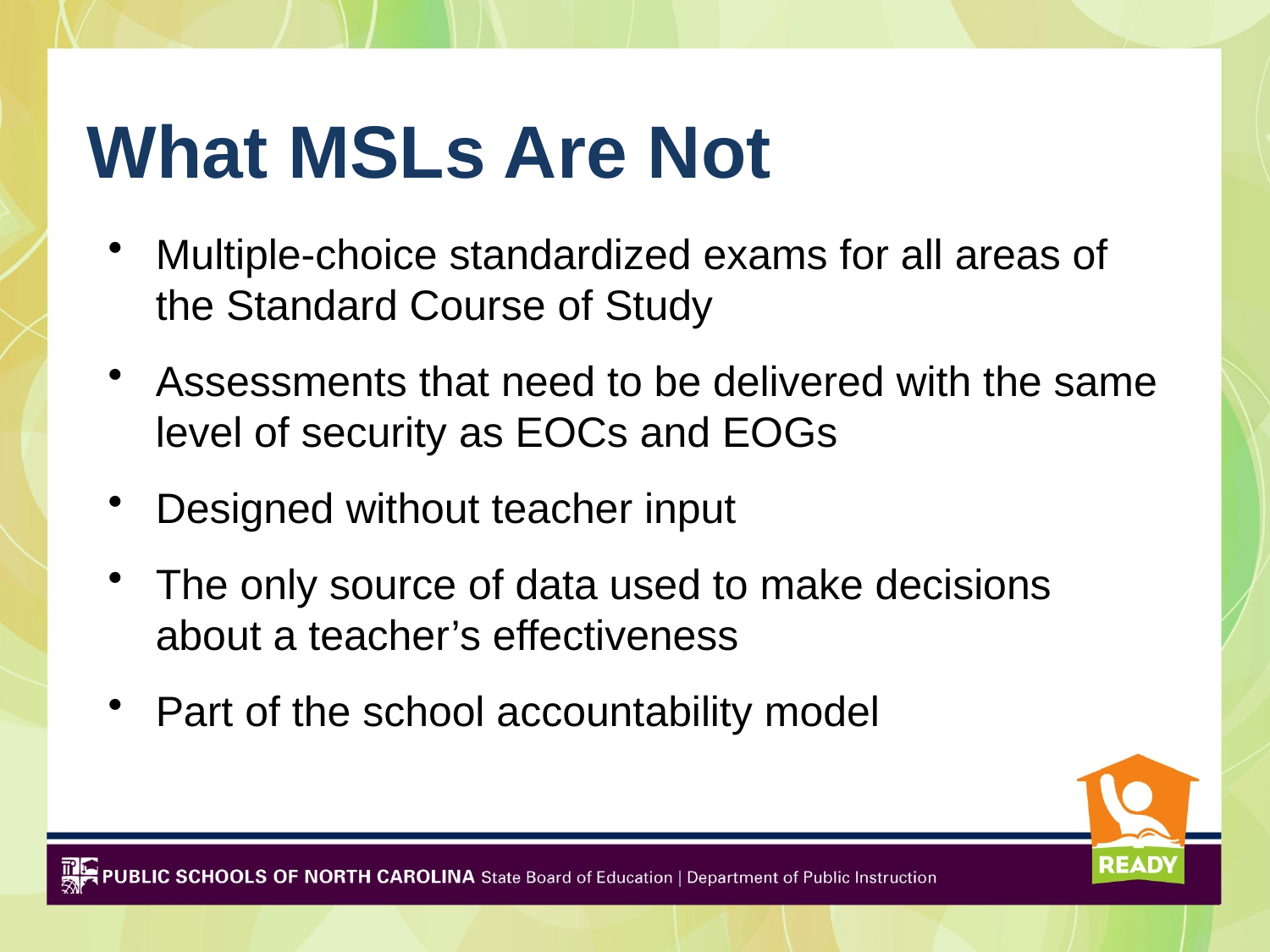

# What MSLs Are Not
Multiple-choice standardized exams for all areas of the Standard Course of Study
Assessments that need to be delivered with the same level of security as EOCs and EOGs
Designed without teacher input
The only source of data used to make decisions about a teacher’s effectiveness
Part of the school accountability model